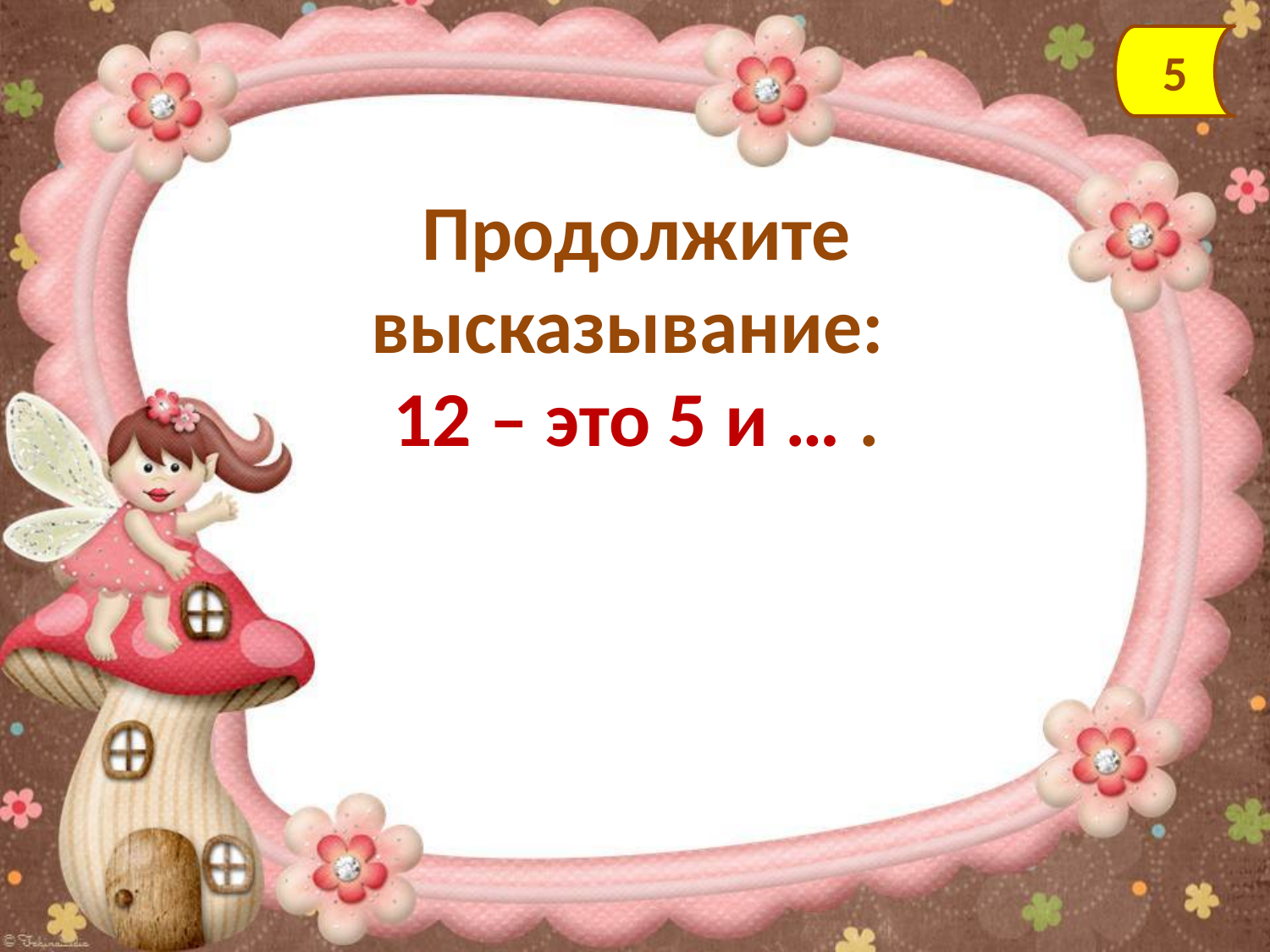

5
Продолжите высказывание:
12 – это 5 и … .